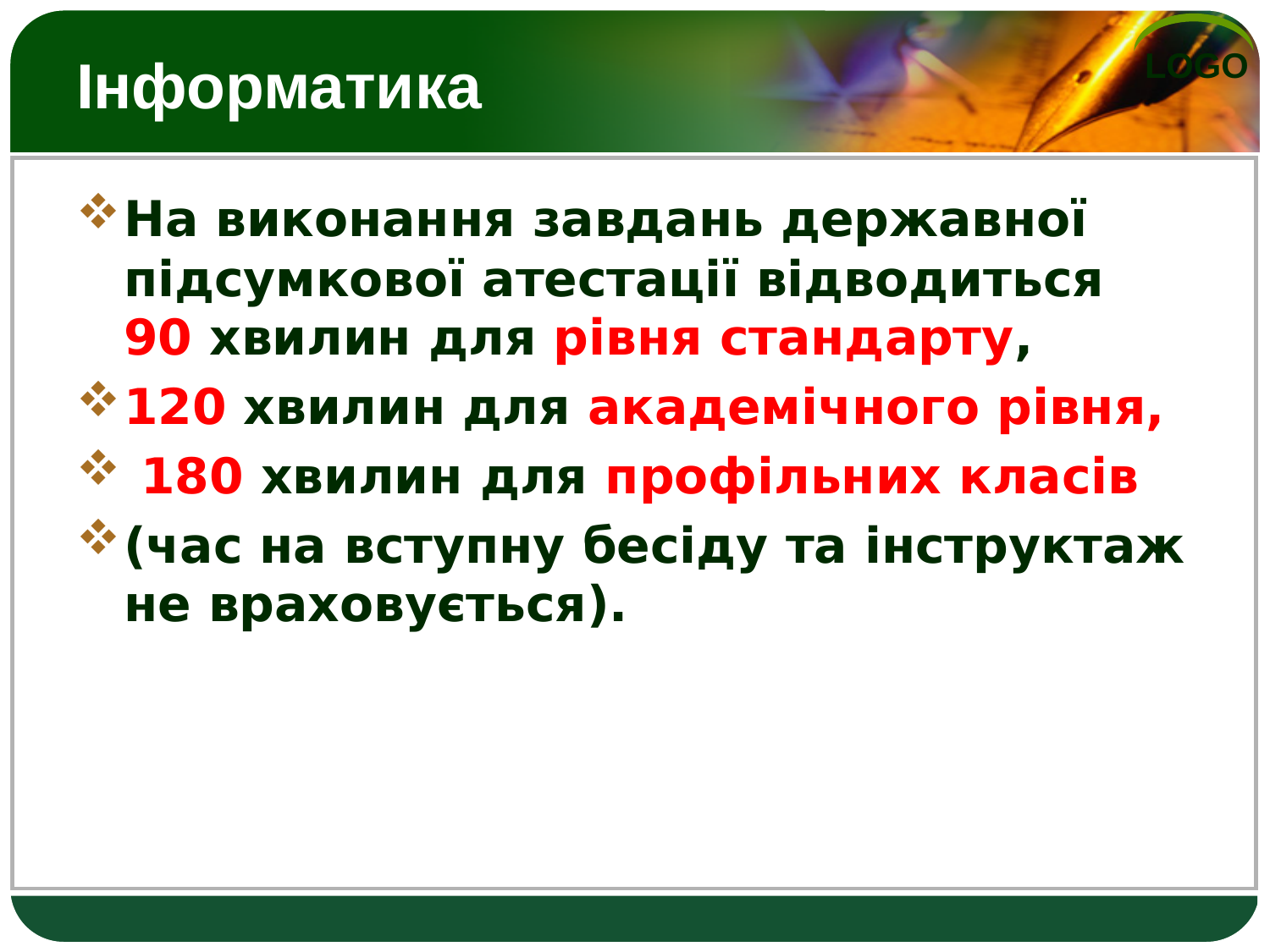

# Інформатика
На виконання завдань державної підсумкової атестації відводиться    90 хвилин для рівня стандарту,
120 хвилин для академічного рівня,
 180 хвилин для профільних класів
(час на вступну бесіду та інструктаж не враховується).